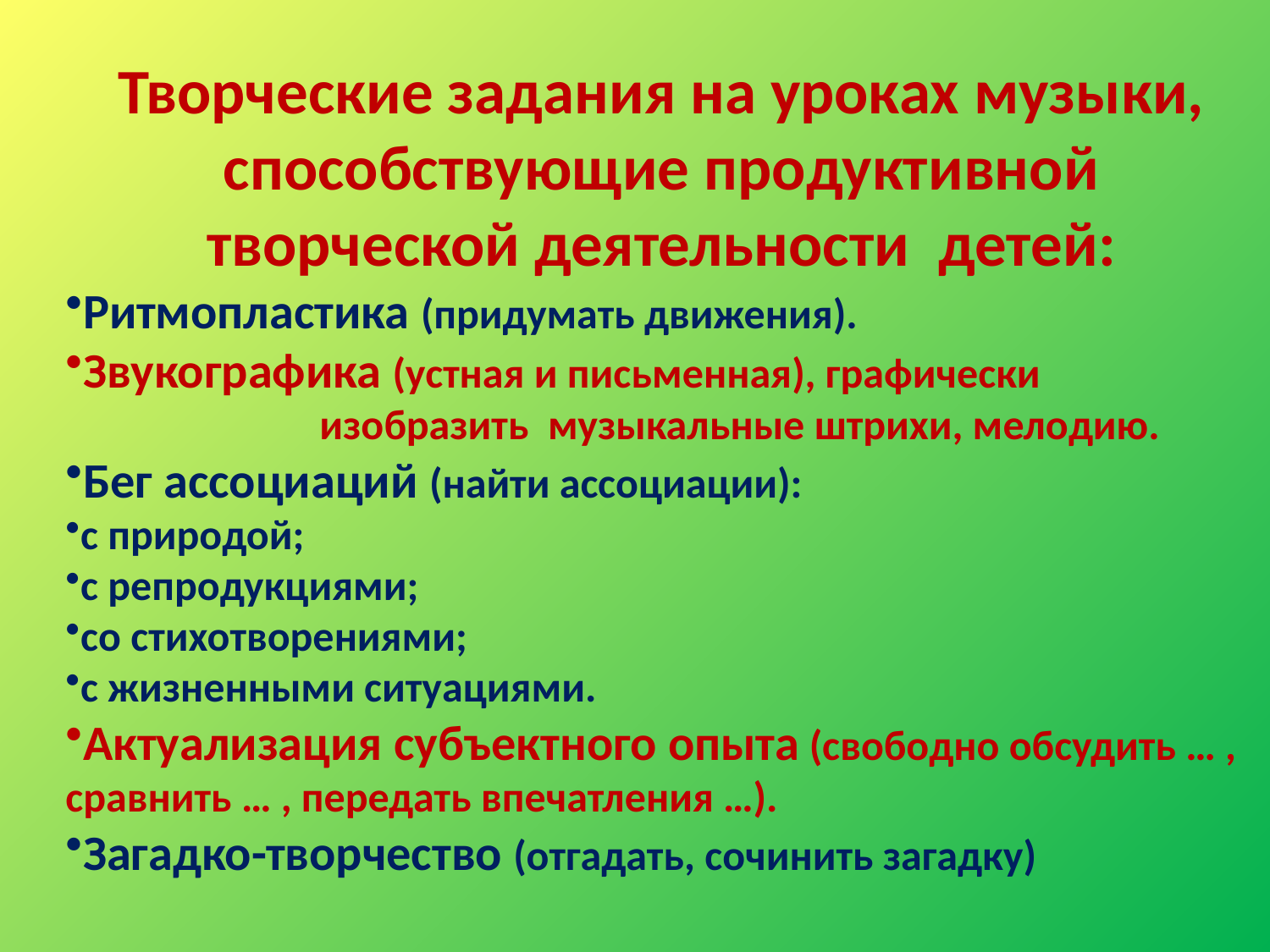

Творческие задания на уроках музыки, способствующие продуктивной творческой деятельности  детей:
Ритмопластика (придумать движения).
Звукографика (устная и письменная), графически 					изобразить  музыкальные штрихи, мелодию.
Бег ассоциаций (найти ассоциации):
с природой;
с репродукциями;
со стихотворениями;
с жизненными ситуациями.
Актуализация субъектного опыта (свободно обсудить … , сравнить … , передать впечатления …).
Загадко-творчество (отгадать, сочинить загадку)